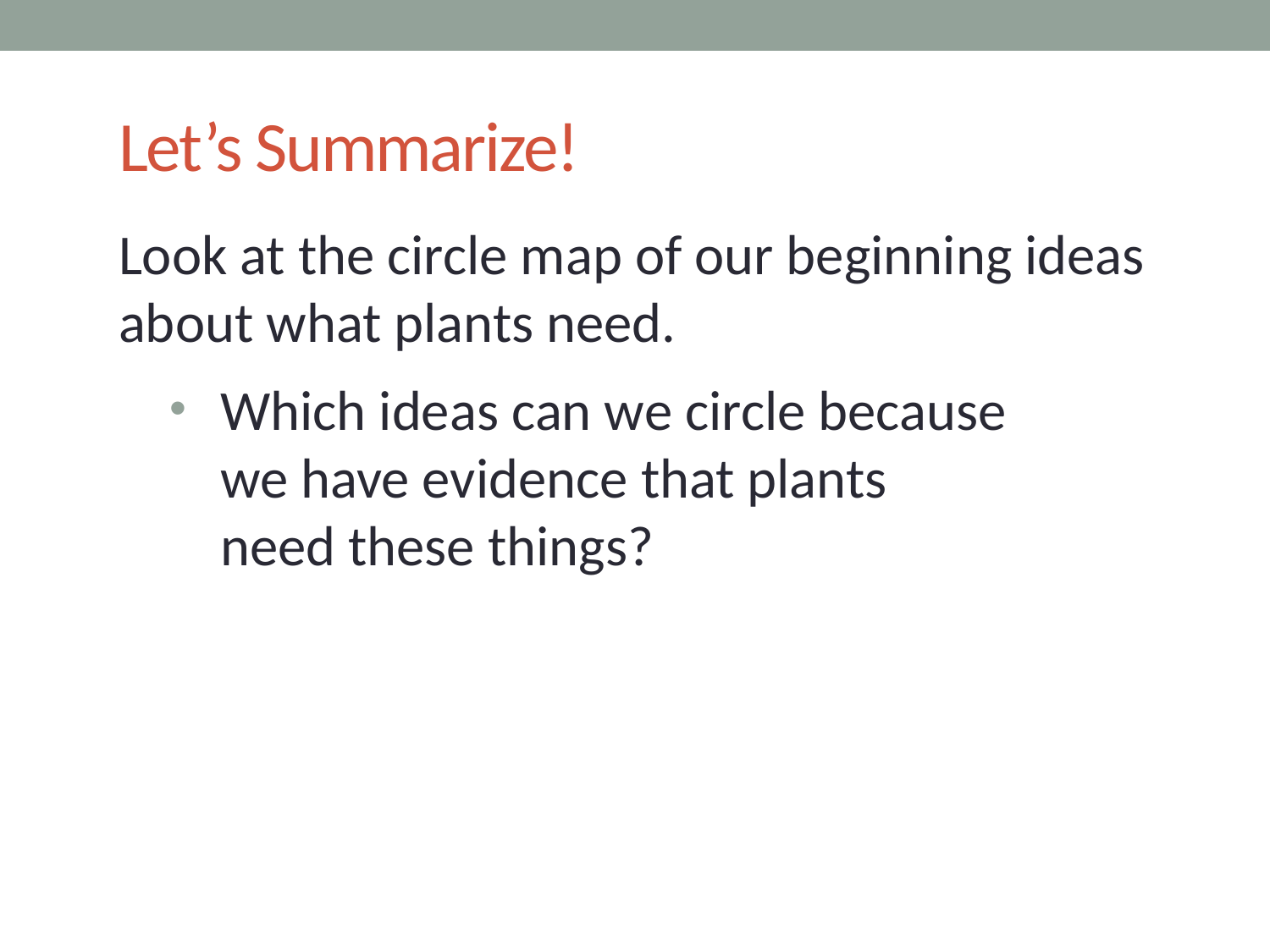

# Let’s Summarize!
Look at the circle map of our beginning ideas about what plants need.
Which ideas can we circle because
we have evidence that plants
need these things?